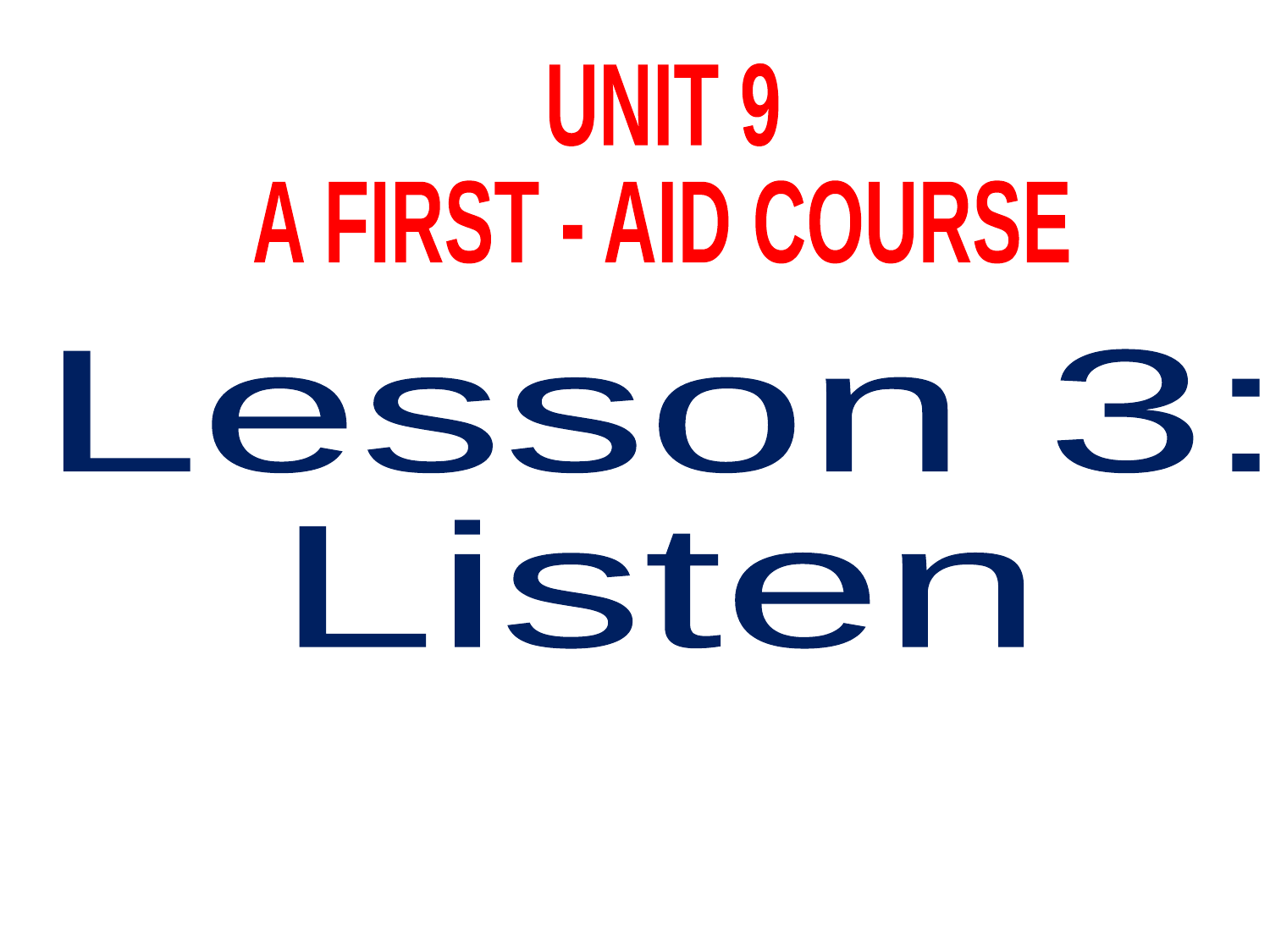

UNIT 9
A FIRST - AID COURSE
Lesson 3:
Listen